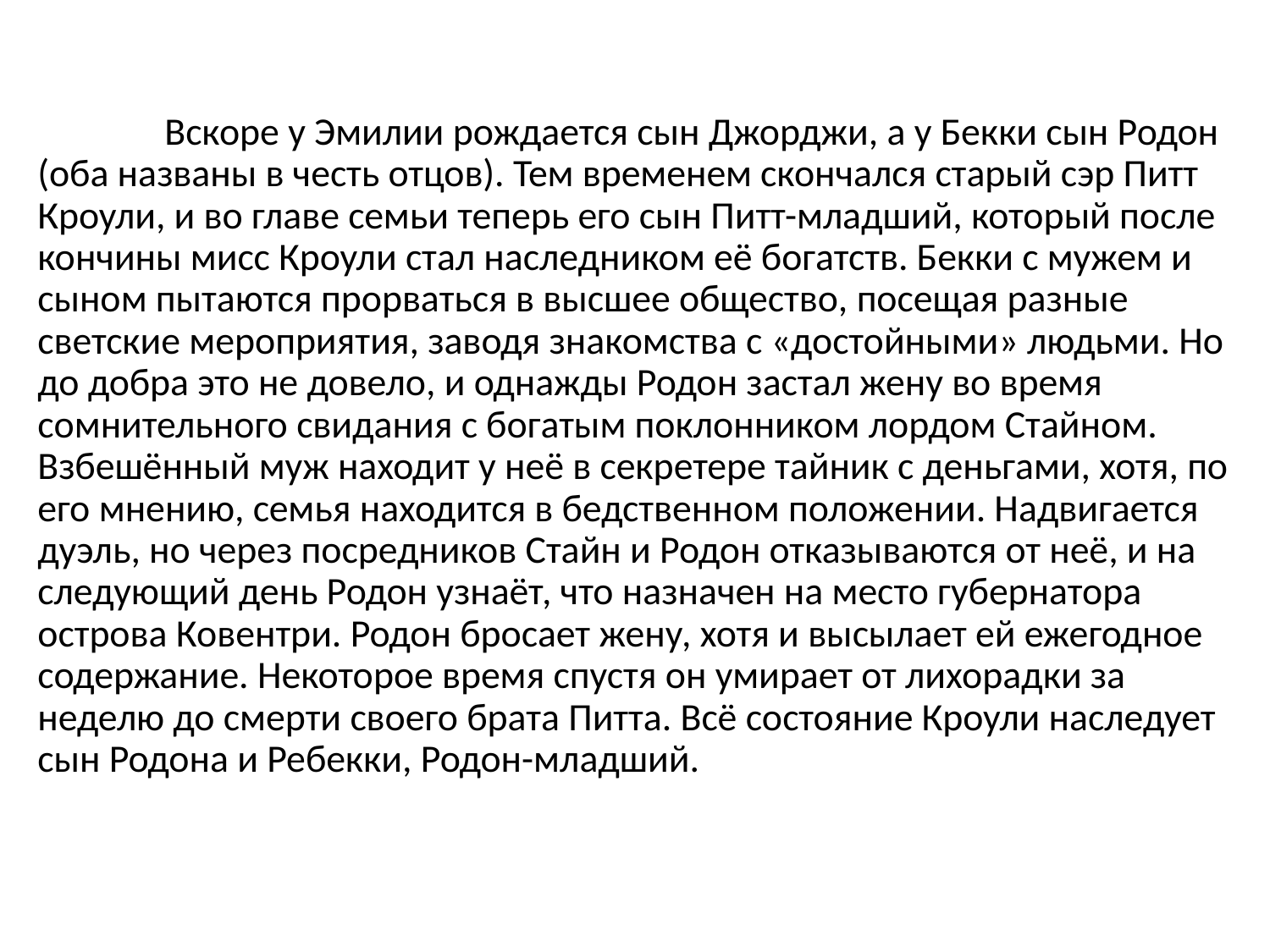

# Вскоре у Эмилии рождается сын Джорджи, а у Бекки сын Родон (оба названы в честь отцов). Тем временем скончался старый сэр Питт Кроули, и во главе семьи теперь его сын Питт-младший, который после кончины мисс Кроули стал наследником её богатств. Бекки с мужем и сыном пытаются прорваться в высшее общество, посещая разные светские мероприятия, заводя знакомства с «достойными» людьми. Но до добра это не довело, и однажды Родон застал жену во время сомнительного свидания с богатым поклонником лордом Стайном. Взбешённый муж находит у неё в секретере тайник с деньгами, хотя, по его мнению, семья находится в бедственном положении. Надвигается дуэль, но через посредников Стайн и Родон отказываются от неё, и на следующий день Родон узнаёт, что назначен на место губернатора острова Ковентри. Родон бросает жену, хотя и высылает ей ежегодное содержание. Некоторое время спустя он умирает от лихорадки за неделю до смерти своего брата Питта. Всё состояние Кроули наследует сын Родона и Ребекки, Родон-младший.